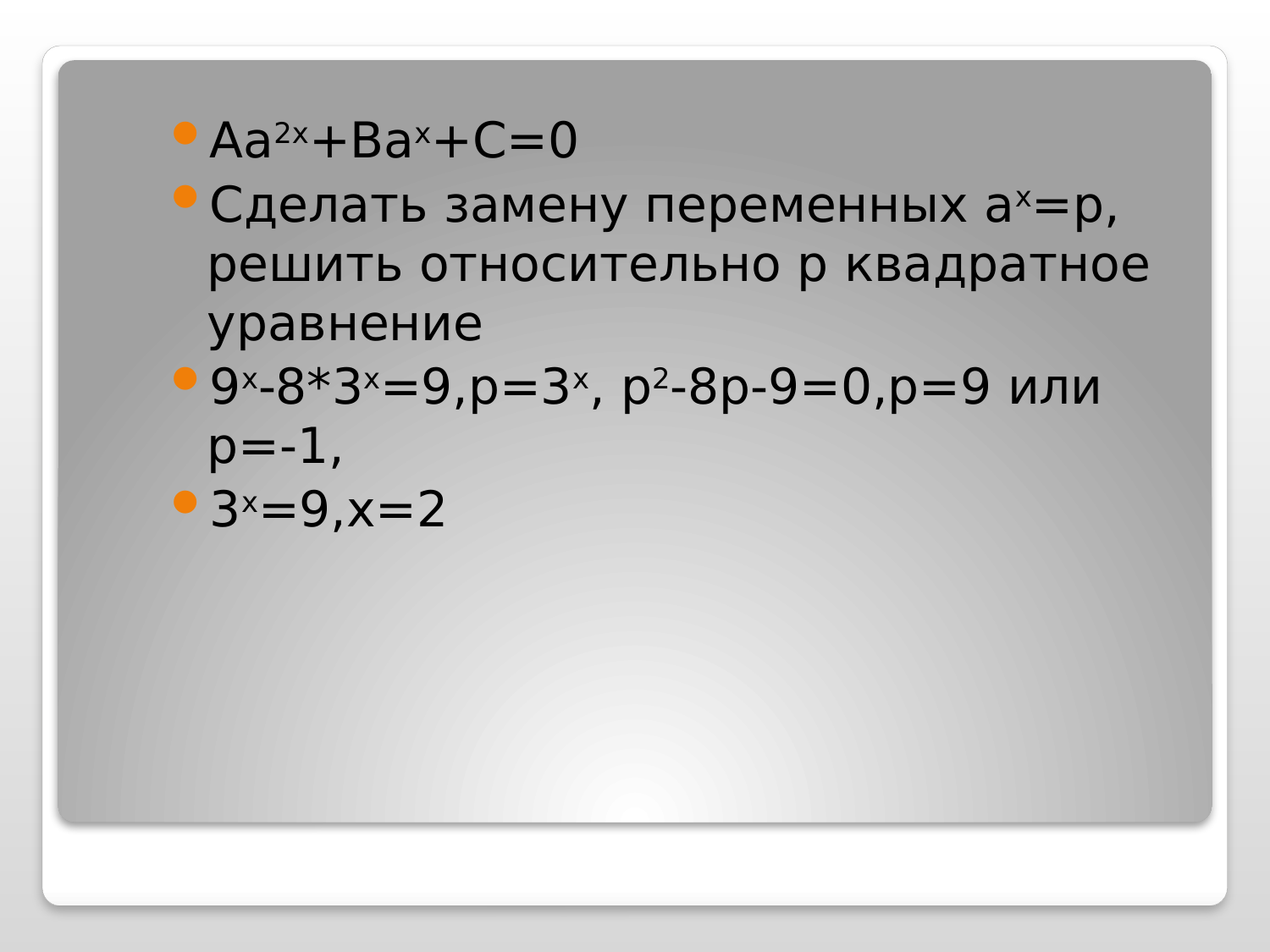

Аа2х+Вах+С=0
Сделать замену переменных ах=р, решить относительно р квадратное уравнение
9х-8*3х=9,р=3х, р2-8р-9=0,р=9 или р=-1,
3х=9,х=2
#